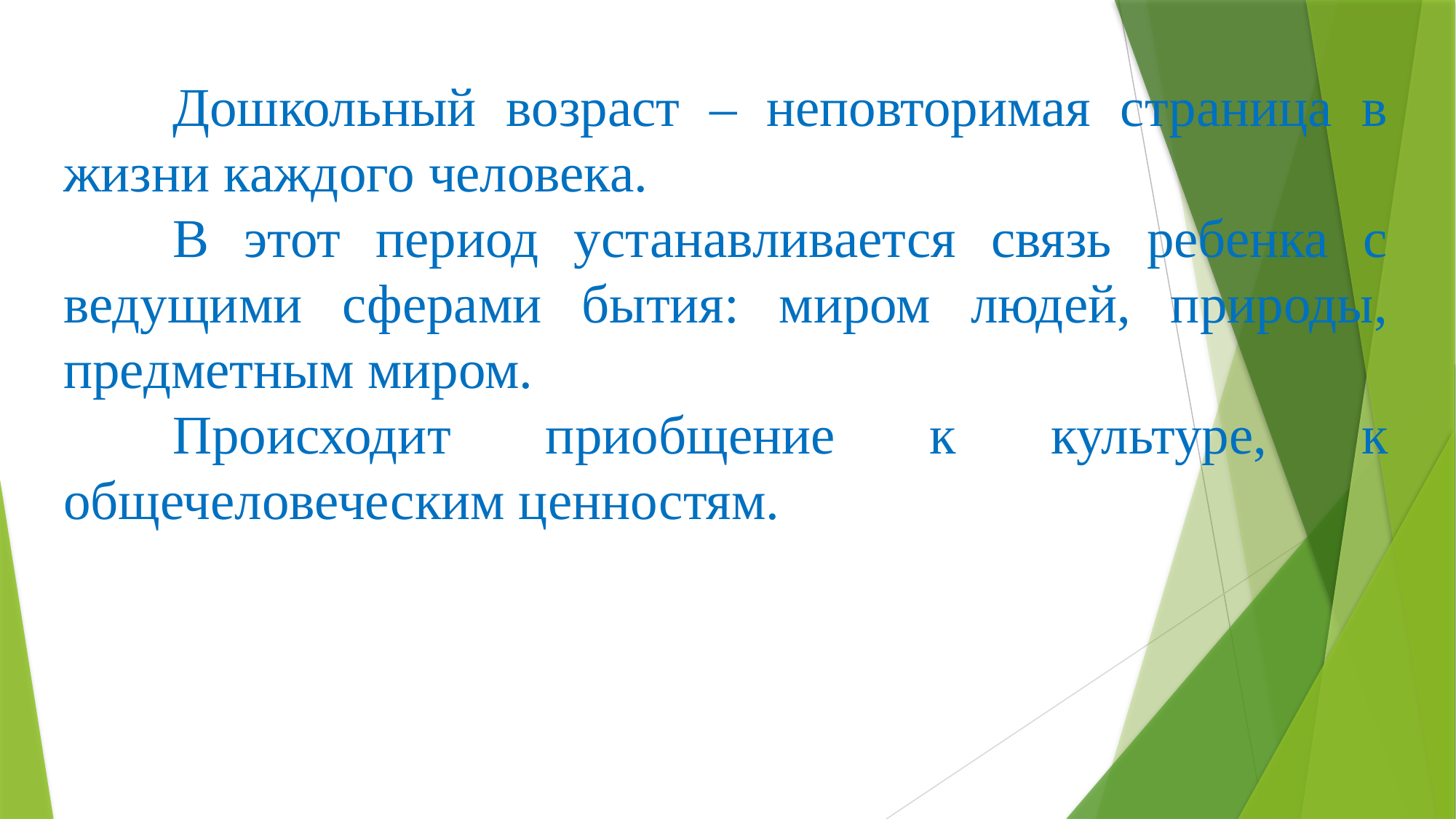

Дошкольный возраст – неповторимая страница в жизни каждого человека.
	В этот период устанавливается связь ребенка с ведущими сферами бытия: миром людей, природы, предметным миром.
	Происходит приобщение к культуре, к общечеловеческим ценностям.